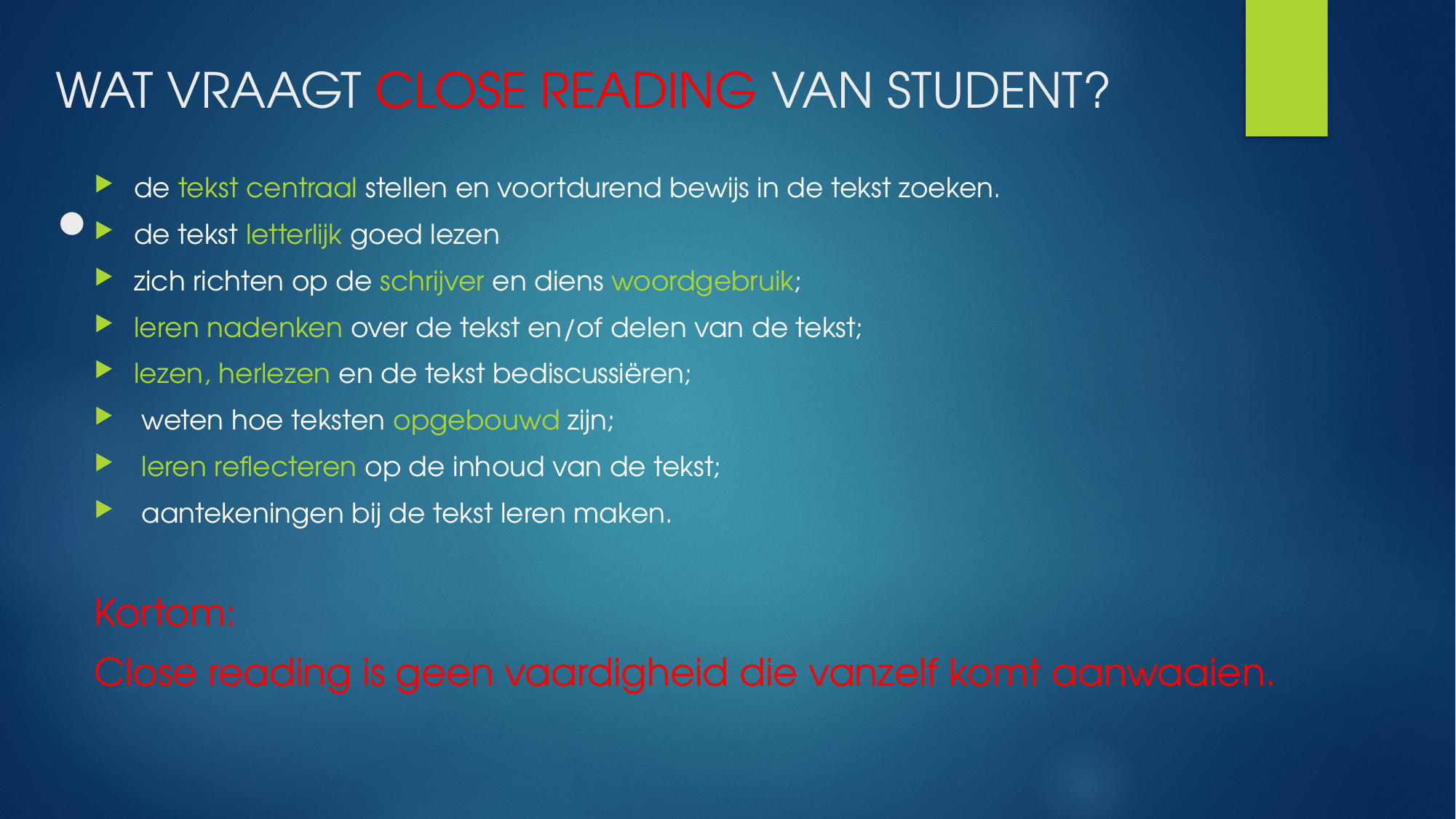

# WAT VRAAGT CLOSE READING VAN STUDENT? •
de tekst centraal stellen en voortdurend bewijs in de tekst zoeken.
de tekst letterlijk goed lezen
zich richten op de schrijver en diens woordgebruik;
leren nadenken over de tekst en/of delen van de tekst;
lezen, herlezen en de tekst bediscussiëren;
 weten hoe teksten opgebouwd zijn;
 leren reflecteren op de inhoud van de tekst;
 aantekeningen bij de tekst leren maken.

Kortom:
Close reading is geen vaardigheid die vanzelf komt aanwaaien.